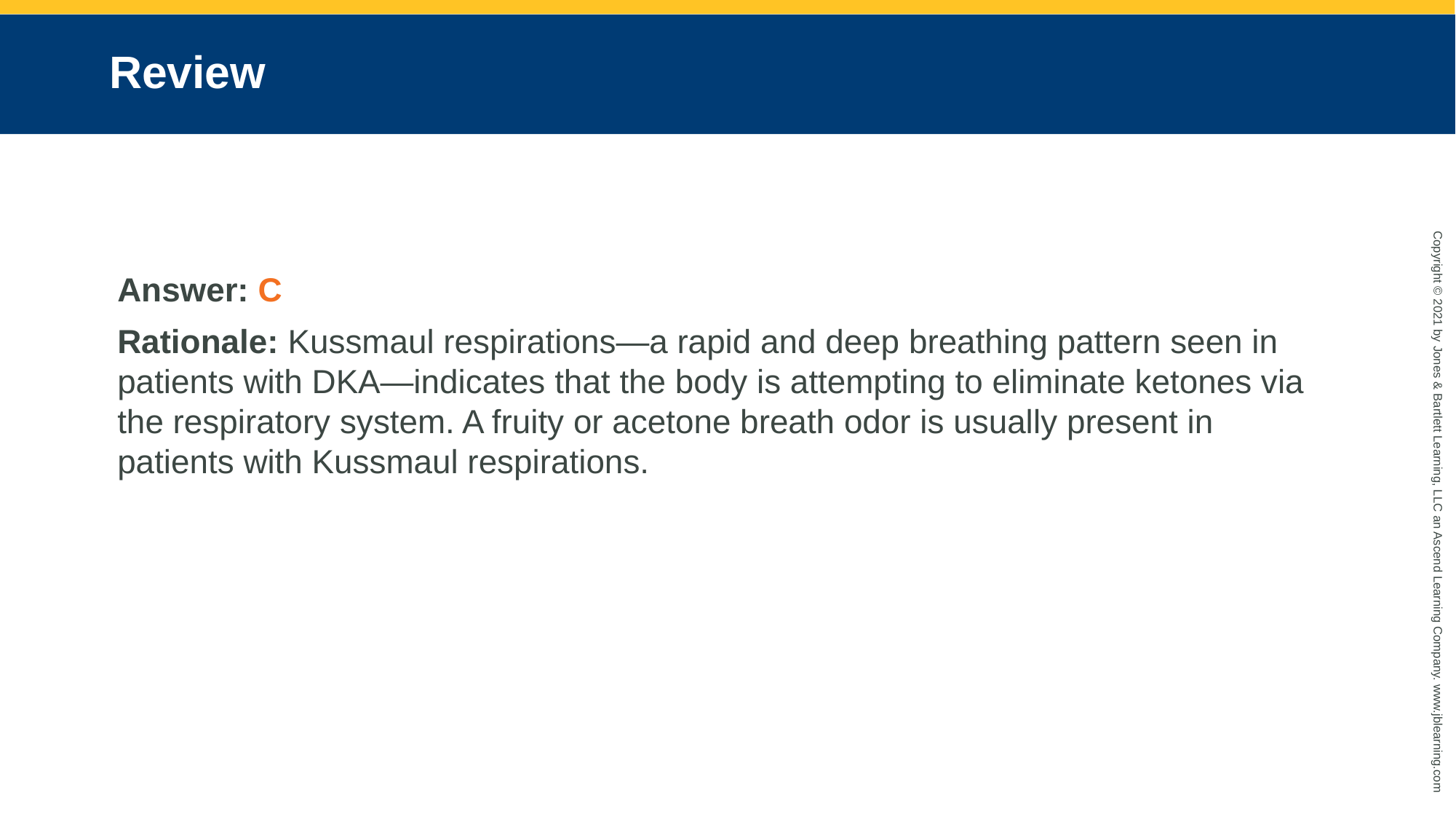

# Review
Answer: C
Rationale: Kussmaul respirations—a rapid and deep breathing pattern seen in patients with DKA—indicates that the body is attempting to eliminate ketones via the respiratory system. A fruity or acetone breath odor is usually present in patients with Kussmaul respirations.